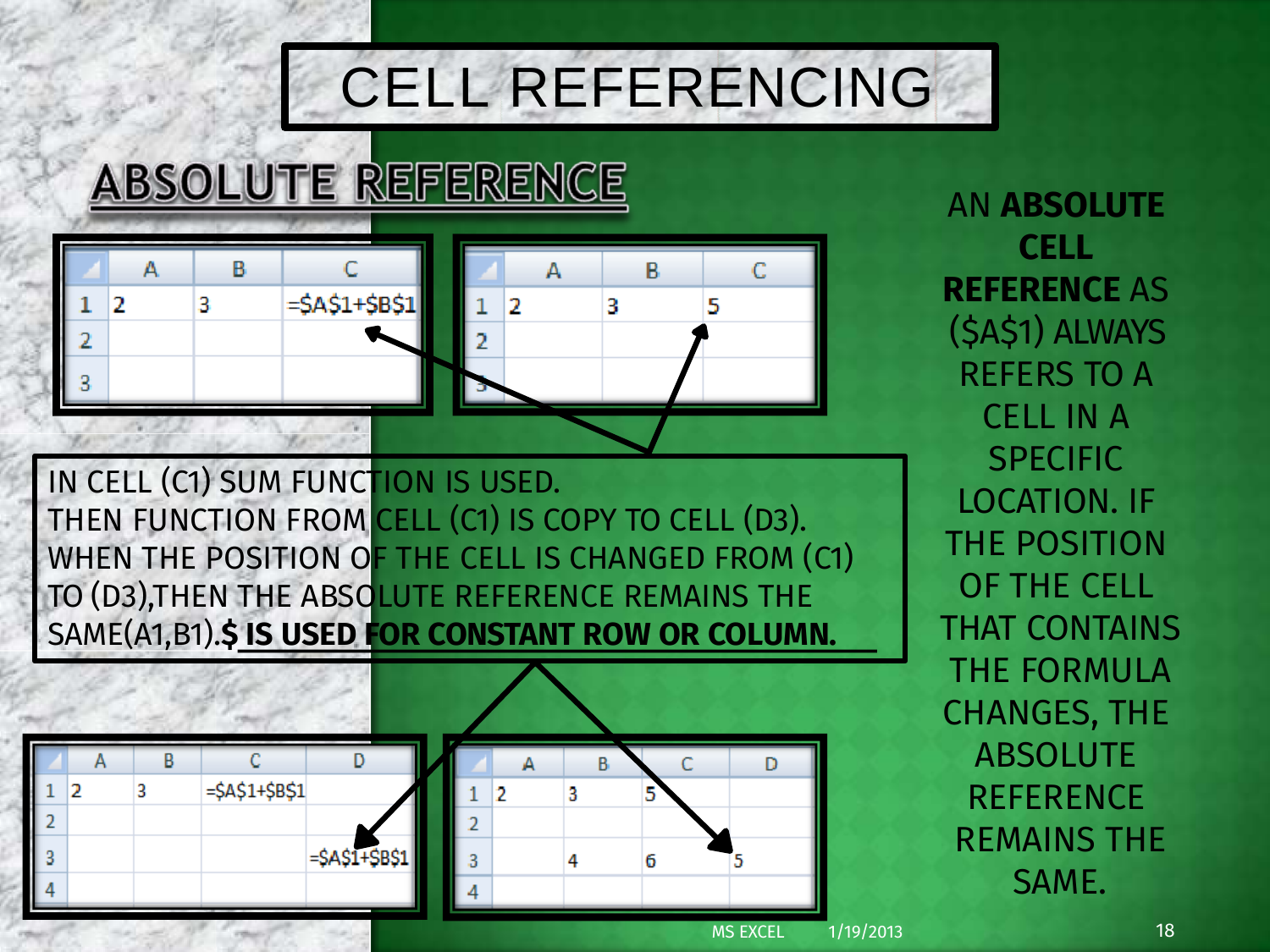

# CELL REFERENCING

AN ABSOLUTE  CELL  REFERENCE AS  ($A$1) ALWAYS  REFERS TO A  CELL IN A  SPECIFIC  LOCATION. IF  THE POSITION  OF THE CELL  THAT CONTAINS  THE FORMULA  CHANGES, THE  ABSOLUTE  REFERENCE  REMAINS THE

IN CELL (C1) SUM FUNCTION IS USED.
THEN FUNCTION FROM CELL (C1) IS COPY TO CELL (D3).  WHEN THE POSITION OF THE CELL IS CHANGED FROM (C1)  TO (D3),THEN THE ABSOLUTE REFERENCE REMAINS THE  SAME(A1,B1).$ IS USED FOR CONSTANT ROW OR COLUMN.

SAME.
18

1/19/2013
MS EXCEL